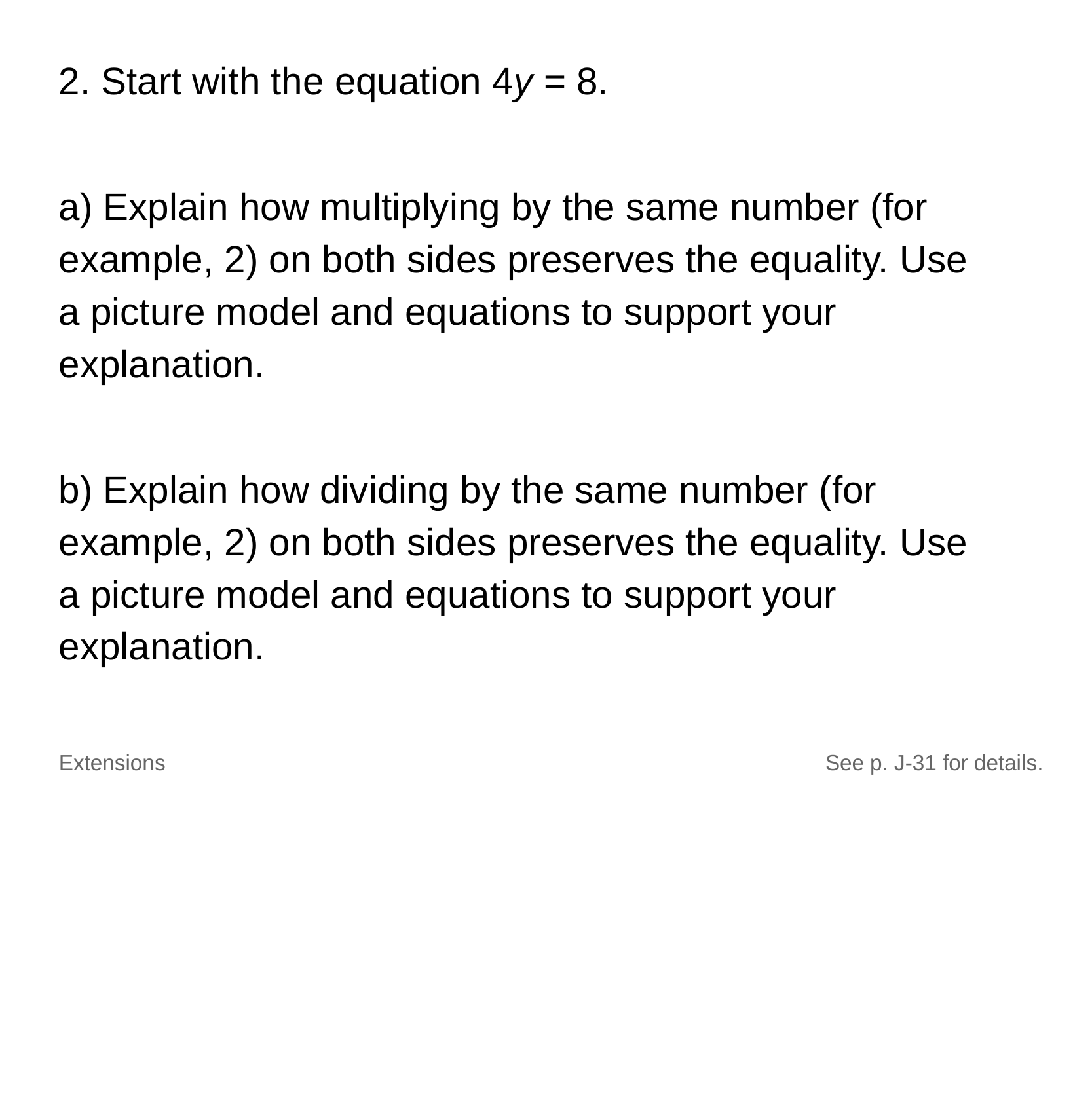

2. Start with the equation 4y = 8.

a) Explain how multiplying by the same number (for example, 2) on both sides preserves the equality. Use a picture model and equations to support your explanation.

b) Explain how dividing by the same number (for example, 2) on both sides preserves the equality. Use a picture model and equations to support your explanation.
Extensions
See p. J-31 for details.